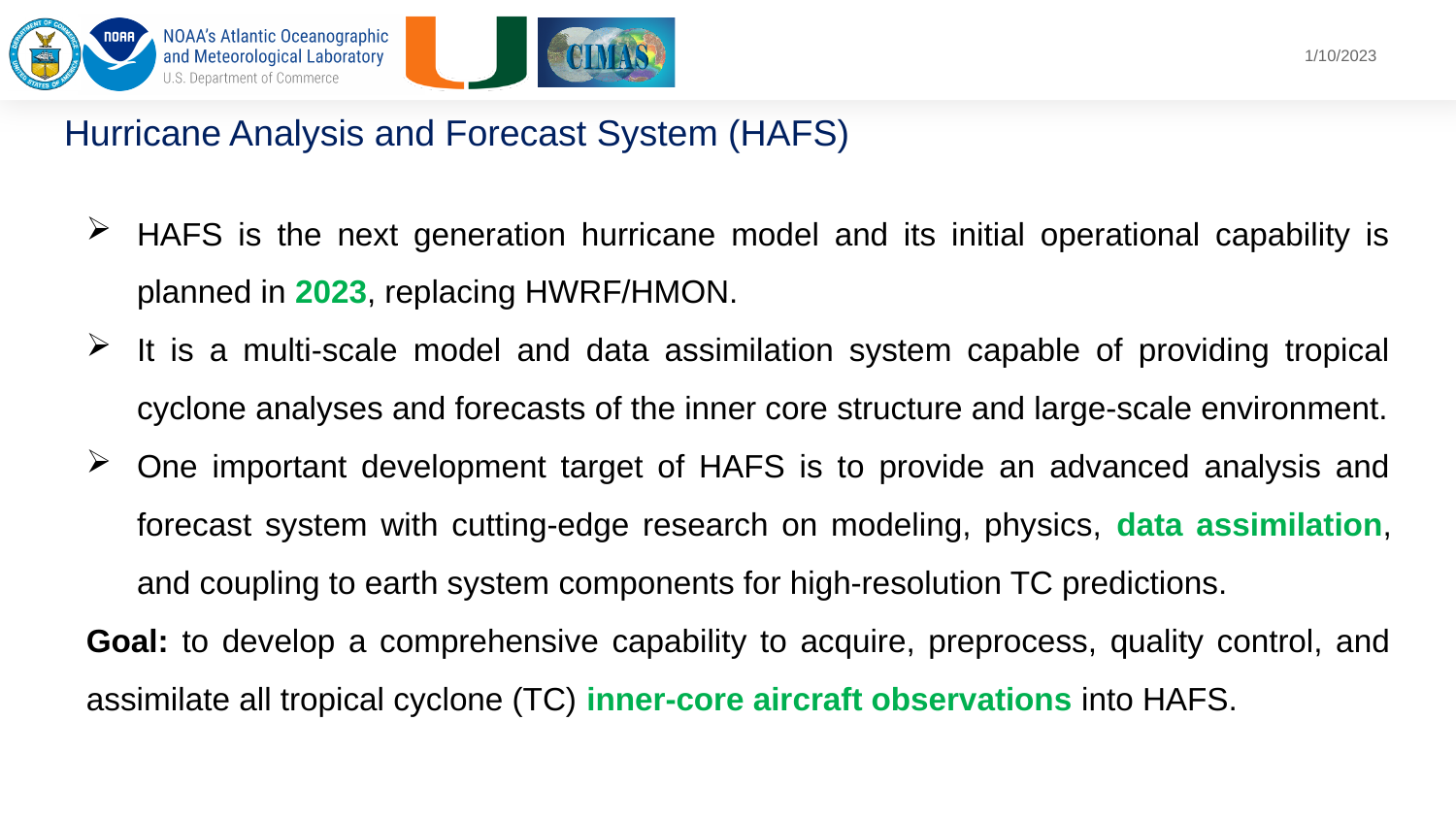

# Hurricane Analysis and Forecast System (HAFS)
HAFS is the next generation hurricane model and its initial operational capability is planned in 2023, replacing HWRF/HMON.
It is a multi-scale model and data assimilation system capable of providing tropical cyclone analyses and forecasts of the inner core structure and large-scale environment.
One important development target of HAFS is to provide an advanced analysis and forecast system with cutting-edge research on modeling, physics, data assimilation, and coupling to earth system components for high-resolution TC predictions.
Goal: to develop a comprehensive capability to acquire, preprocess, quality control, and assimilate all tropical cyclone (TC) inner-core aircraft observations into HAFS.